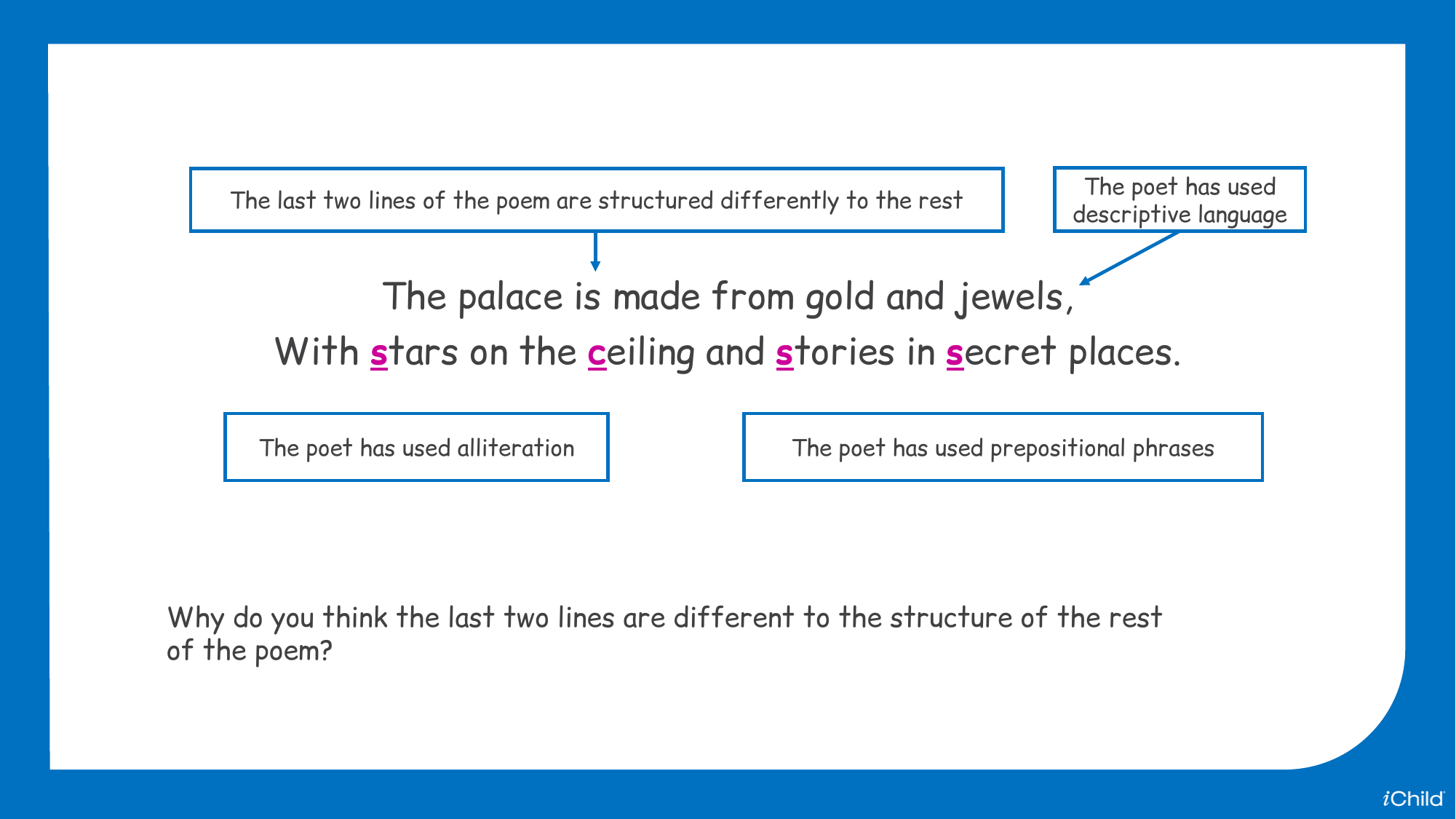

The poet has used descriptive language
The last two lines of the poem are structured differently to the rest
The palace is made from gold and jewels,
With stars on the ceiling and stories in secret places.
The poet has used alliteration
The poet has used prepositional phrases
Why do you think the last two lines are different to the structure of the rest of the poem?